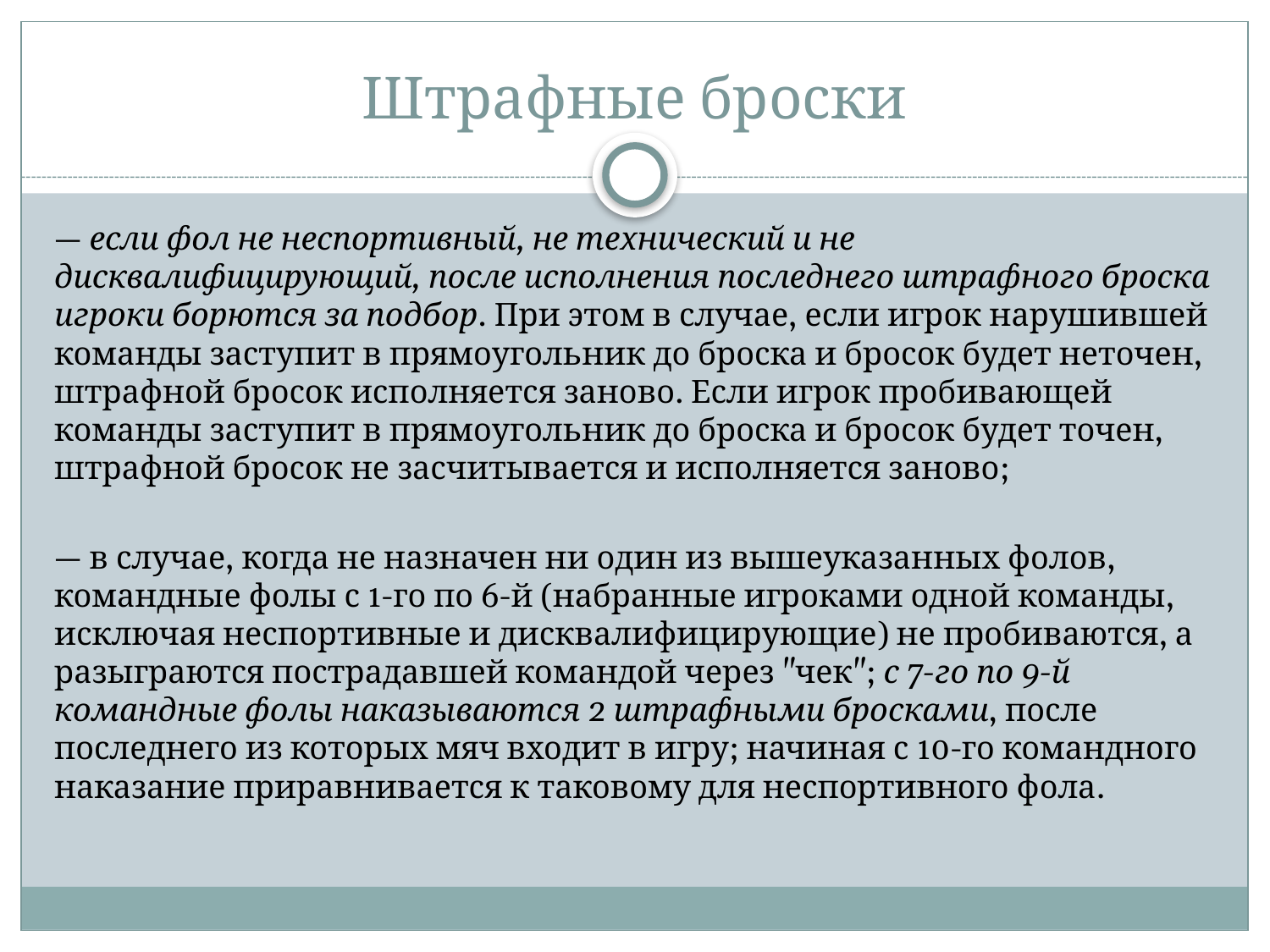

# Штрафные броски
— если фол не неспортивный, не технический и не дисквалифицирующий, после исполнения последнего штрафного броска игроки борются за подбор. При этом в случае, если игрок нарушившей команды заступит в прямоугольник до броска и бросок будет неточен, штрафной бросок исполняется заново. Если игрок пробивающей команды заступит в прямоугольник до броска и бросок будет точен, штрафной бросок не засчитывается и исполняется заново;

— в случае, когда не назначен ни один из вышеуказанных фолов, командные фолы с 1-го по 6-й (набранные игроками одной команды, исключая неспортивные и дисквалифицирующие) не пробиваются, а разыграются пострадавшей командой через "чек"; с 7-го по 9-й командные фолы наказываются 2 штрафными бросками, после последнего из которых мяч входит в игру; начиная с 10-го командного наказание приравнивается к таковому для неспортивного фола.